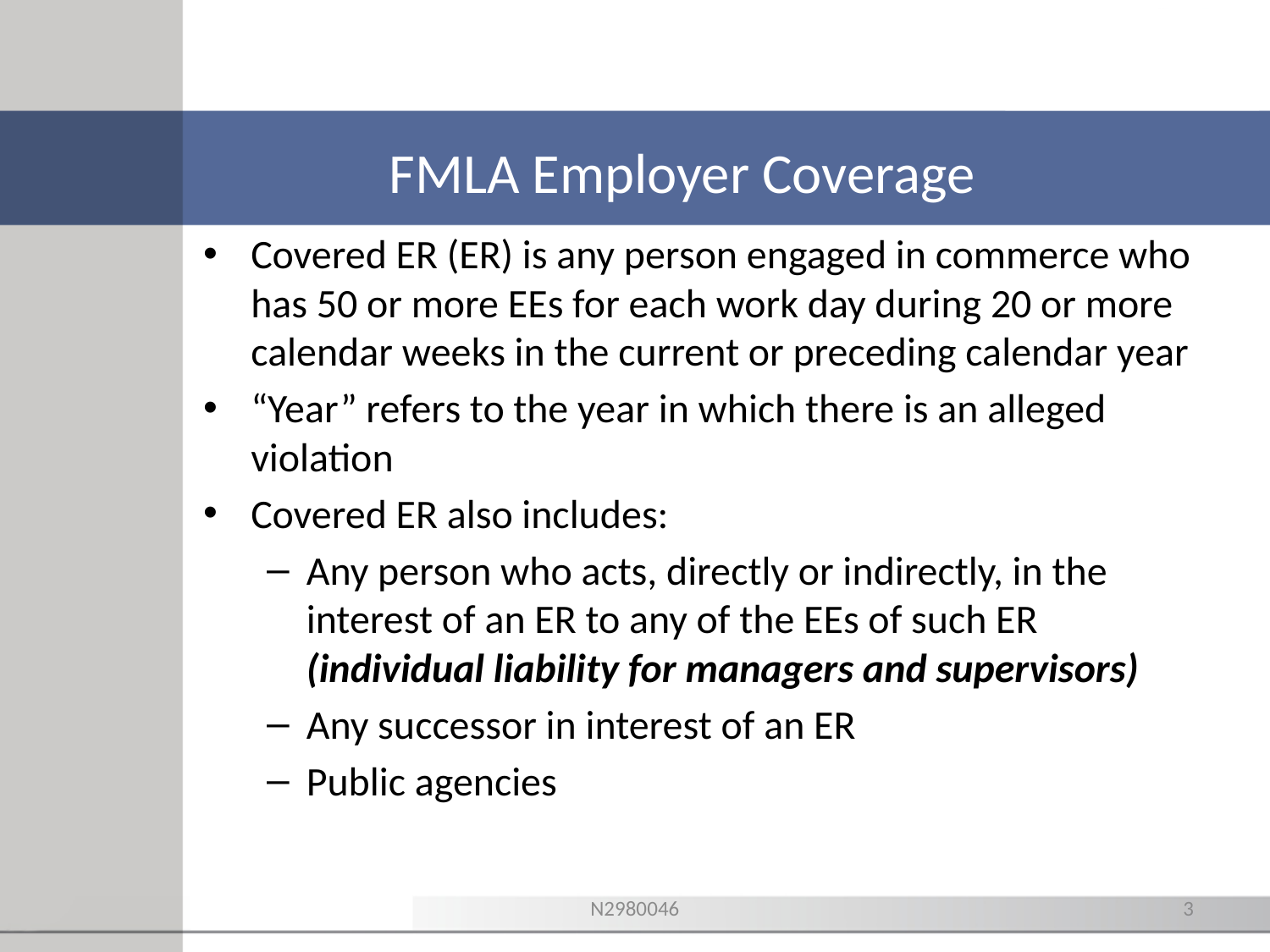

# FMLA Employer Coverage
Covered ER (ER) is any person engaged in commerce who has 50 or more EEs for each work day during 20 or more calendar weeks in the current or preceding calendar year
“Year” refers to the year in which there is an alleged violation
Covered ER also includes:
Any person who acts, directly or indirectly, in the interest of an ER to any of the EEs of such ER (individual liability for managers and supervisors)
Any successor in interest of an ER
Public agencies

N2980046
3